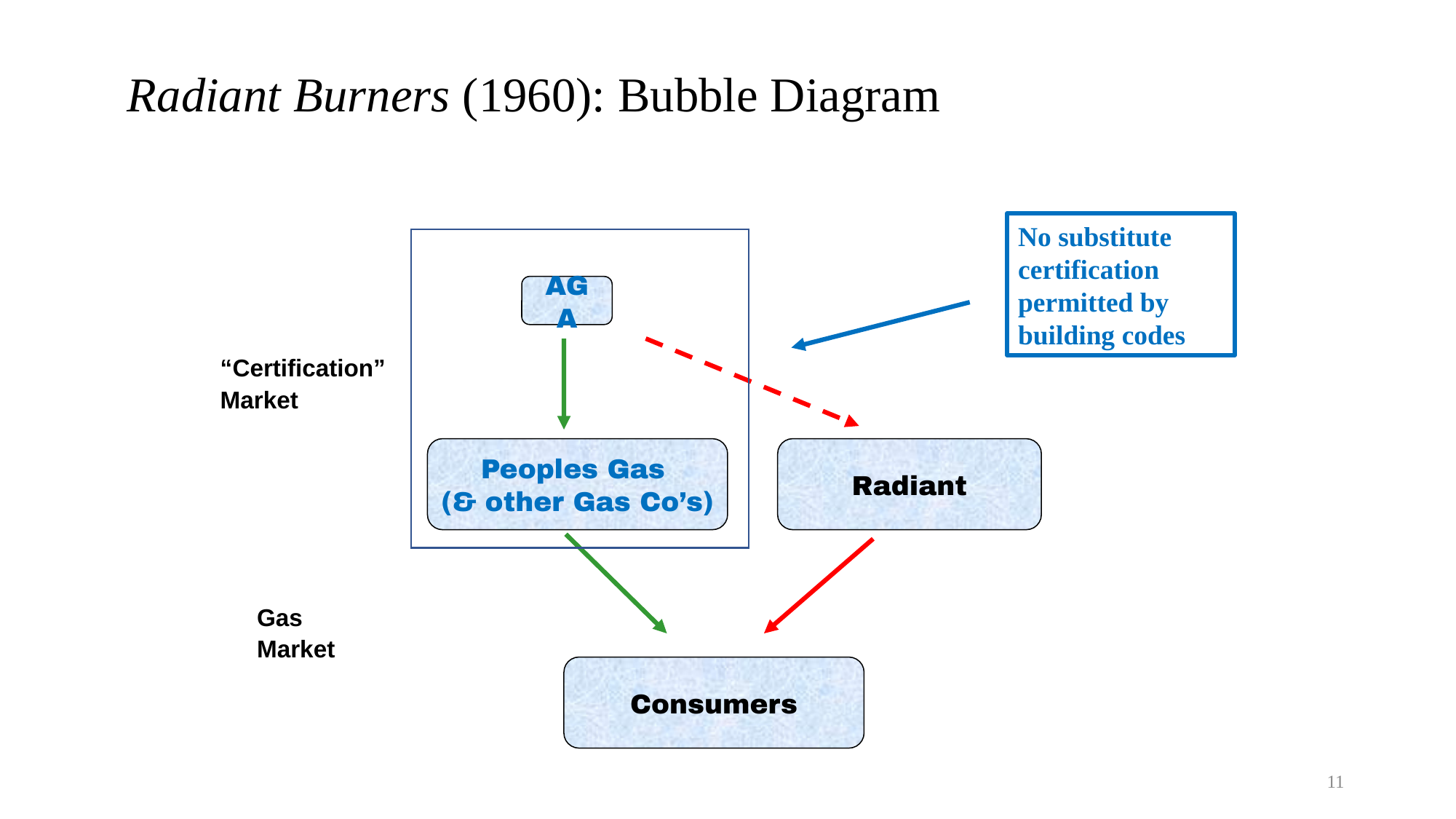

# Radiant Burners (1960): Bubble Diagram
No substitute certification permitted by building codes

AGA

“Certification”
Market
Peoples Gas
(& other Gas Co’s)
Radiant

Gas
Market
Consumers
11